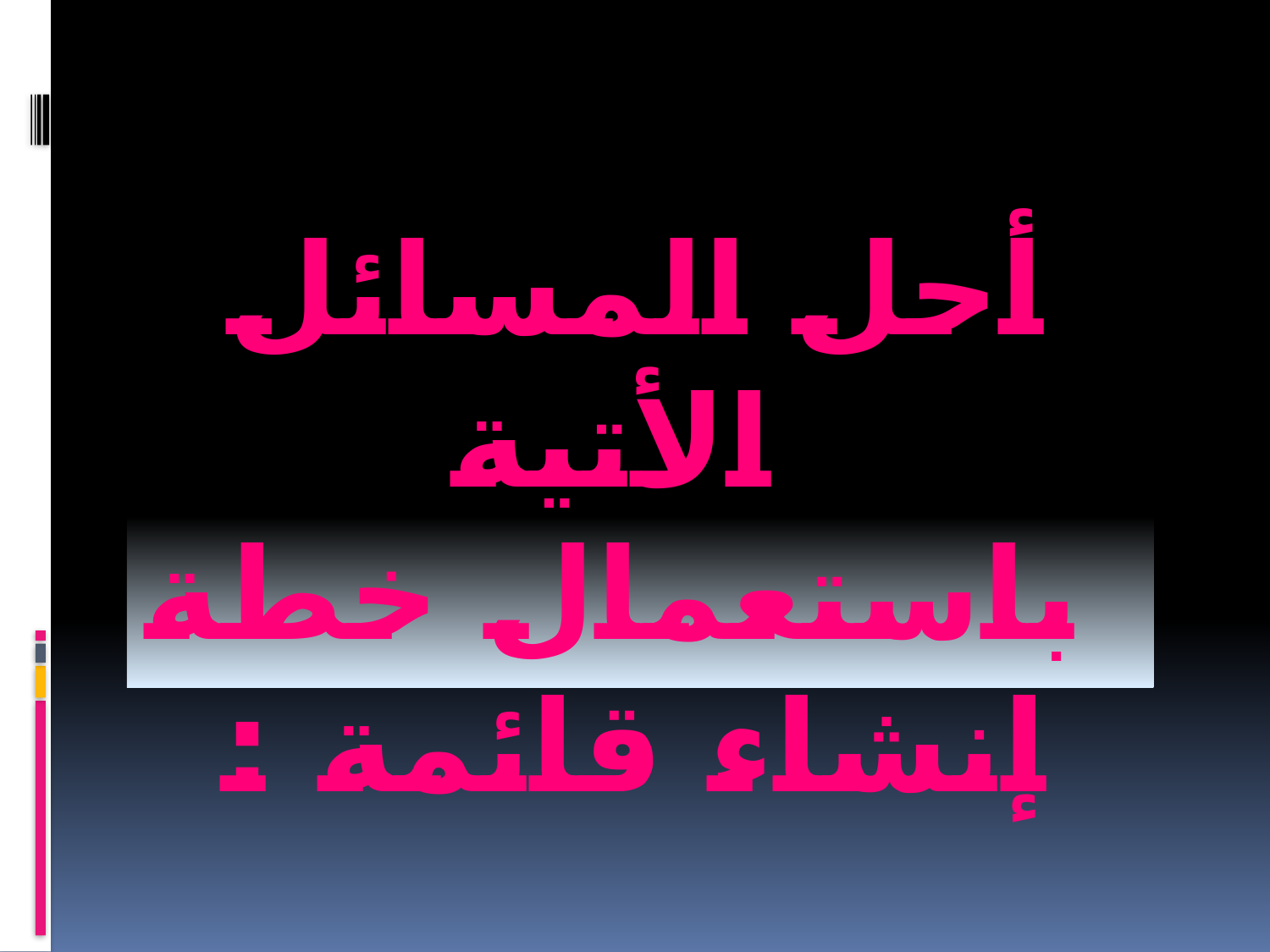

أحل المسائل الأتية باستعمال خطة إنشاء قائمة :